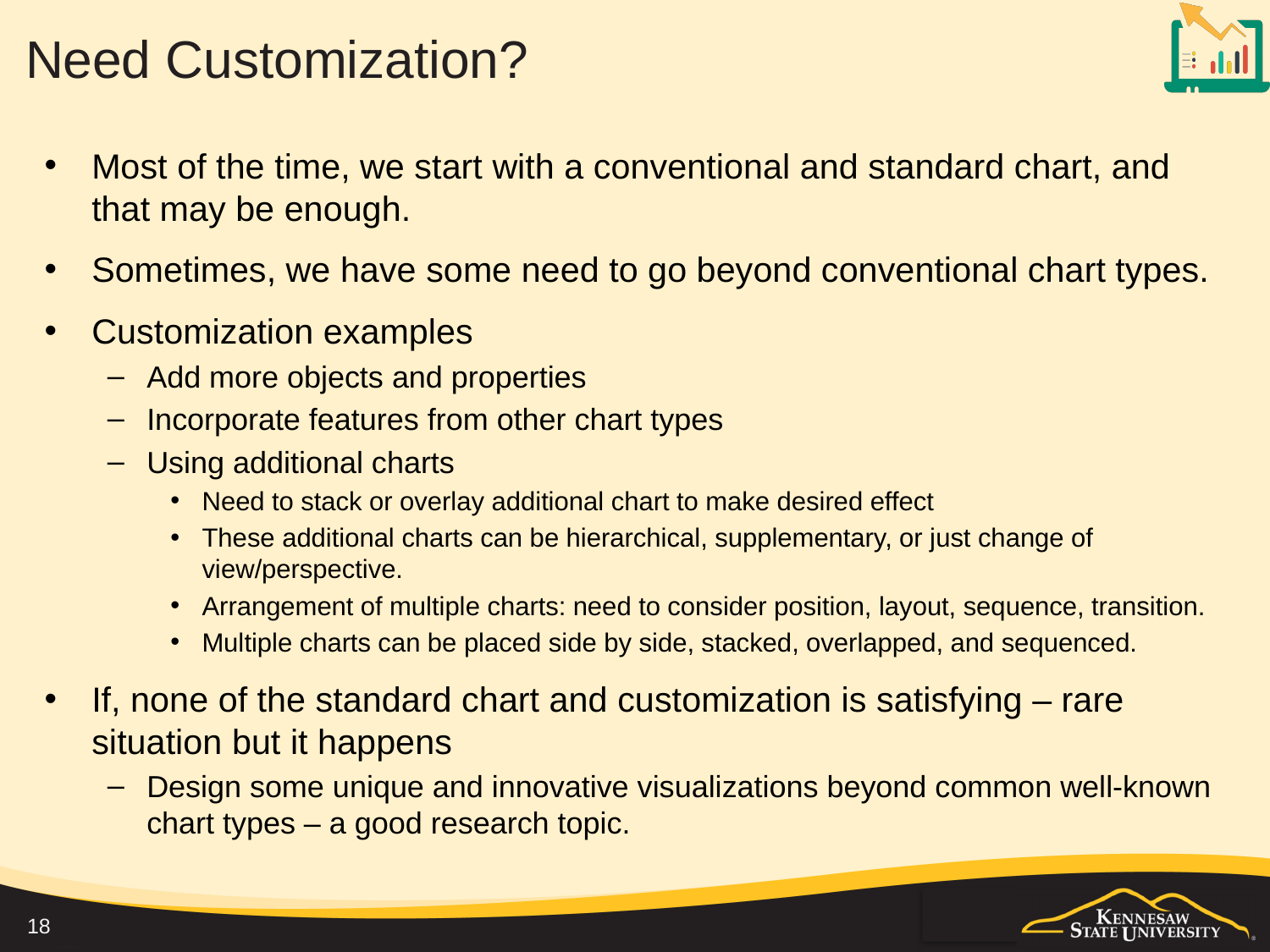

# Need Customization?
Most of the time, we start with a conventional and standard chart, and that may be enough.
Sometimes, we have some need to go beyond conventional chart types.
Customization examples
Add more objects and properties
Incorporate features from other chart types
Using additional charts
Need to stack or overlay additional chart to make desired effect
These additional charts can be hierarchical, supplementary, or just change of view/perspective.
Arrangement of multiple charts: need to consider position, layout, sequence, transition.
Multiple charts can be placed side by side, stacked, overlapped, and sequenced.
If, none of the standard chart and customization is satisfying – rare situation but it happens
Design some unique and innovative visualizations beyond common well-known chart types – a good research topic.
18